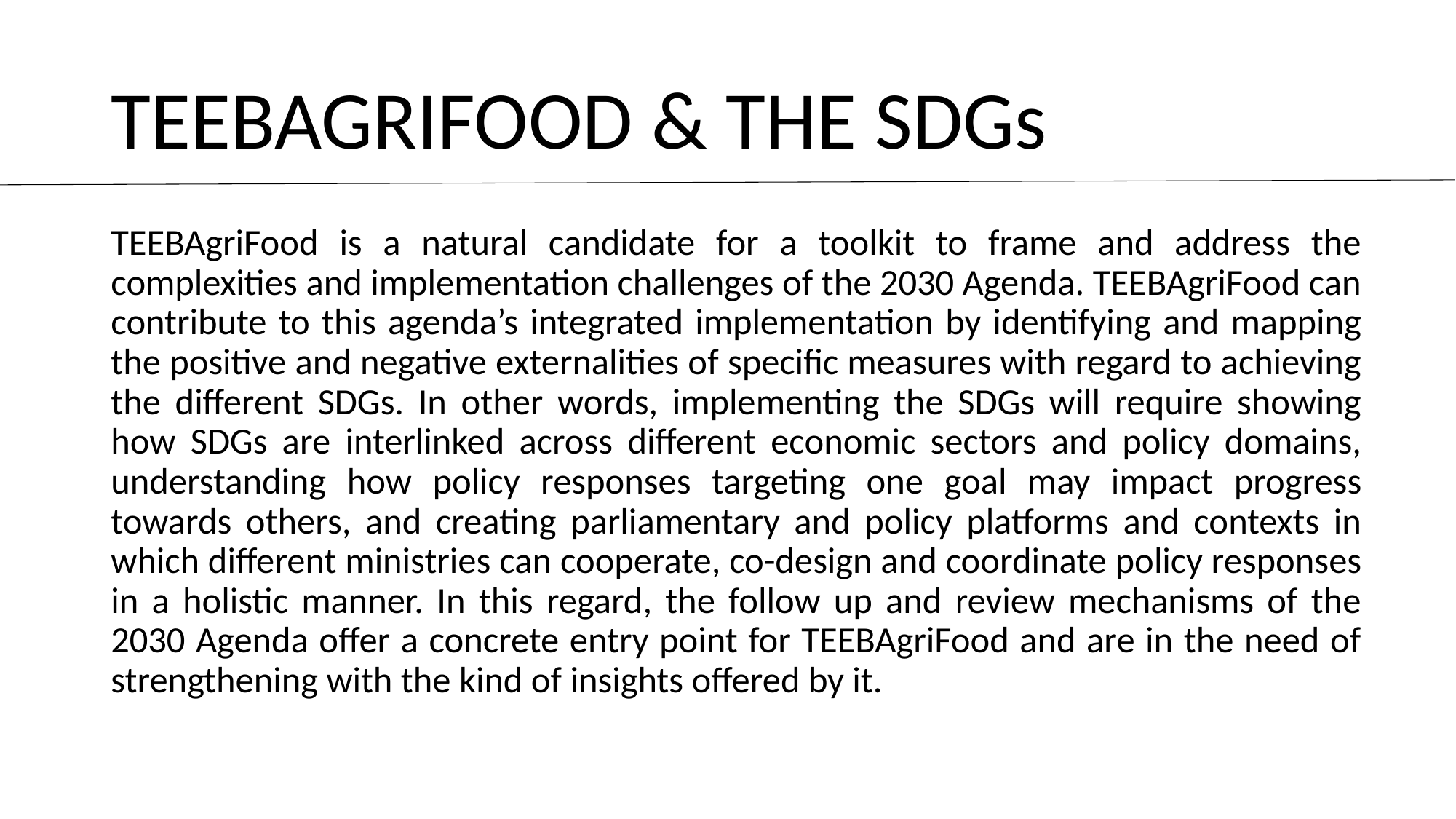

TEEBAGRIFOOD & THE SDGs
TEEBAgriFood is a natural candidate for a toolkit to frame and address the complexities and implementation challenges of the 2030 Agenda. TEEBAgriFood can contribute to this agenda’s integrated implementation by identifying and mapping the positive and negative externalities of specific measures with regard to achieving the different SDGs. In other words, implementing the SDGs will require showing how SDGs are interlinked across different economic sectors and policy domains, understanding how policy responses targeting one goal may impact progress towards others, and creating parliamentary and policy platforms and contexts in which different ministries can cooperate, co-design and coordinate policy responses in a holistic manner. In this regard, the follow up and review mechanisms of the 2030 Agenda offer a concrete entry point for TEEBAgriFood and are in the need of strengthening with the kind of insights offered by it.